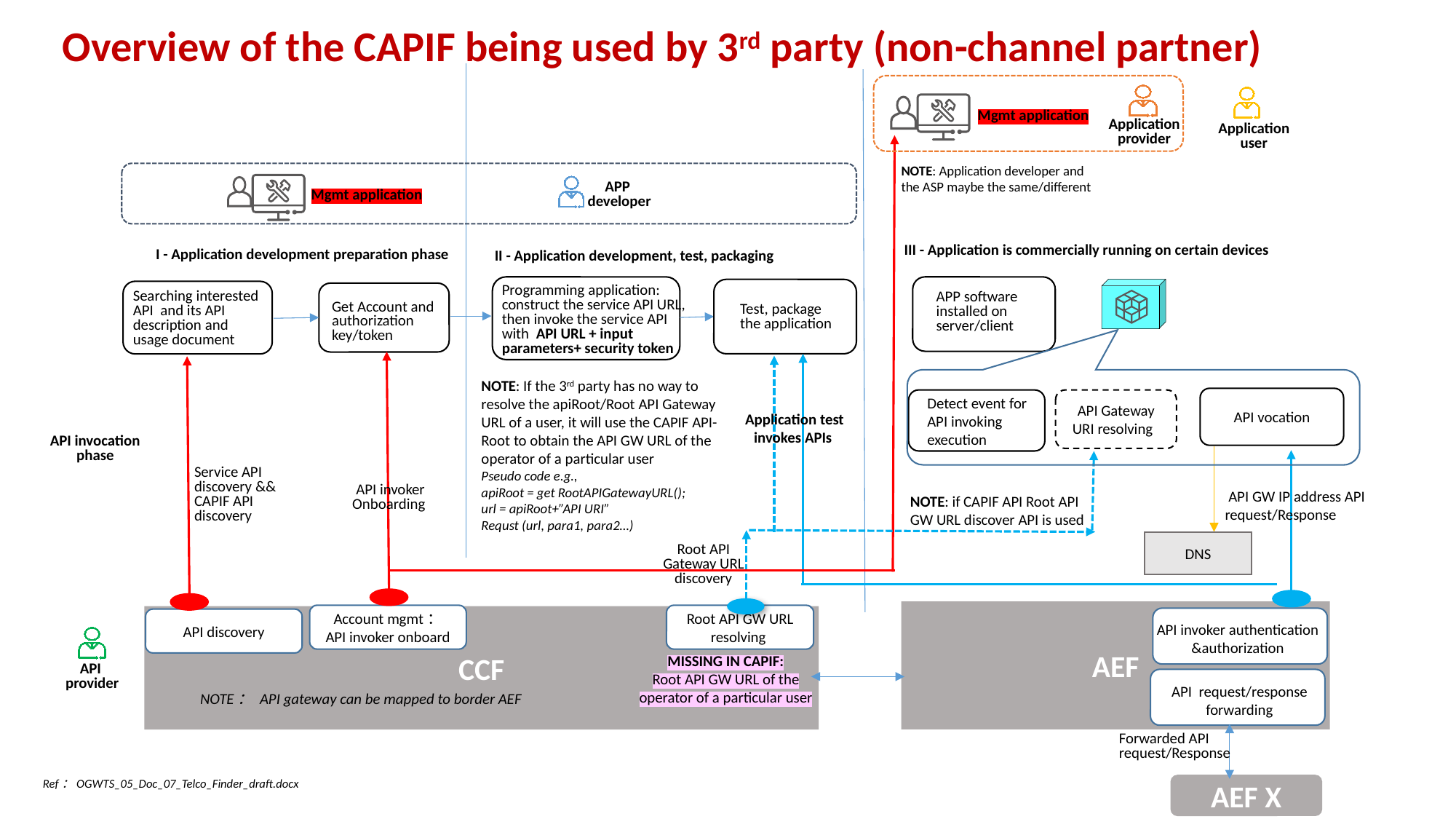

Overview of the CAPIF being used by 3rd party (non-channel partner)

Mgmt application
Application
provider
Application
user
NOTE: Application developer and the ASP maybe the same/different

APP
developer

Mgmt application
III - Application is commercially running on certain devices
I - Application development preparation phase
II - Application development, test, packaging

Programming application: construct the service API URL, then invoke the service API with  API URL + input parameters+ security token

Searching interested API  and its API description and usage document
APP software installed on server/client
Get Account and authorization key/token
Test, package the application

NOTE: If the 3rd party has no way to resolve the apiRoot/Root API Gateway URL of a user, it will use the CAPIF API- Root to obtain the API GW URL of the operator of a particular user
Pseudo code e.g.,
apiRoot = get RootAPIGatewayURL();
url = apiRoot+”API URI”
Requst (url, para1, para2…)

Detect event for API invoking  execution
API vocation
API Gateway URI resolving

Application test invokes APIs
API invocation phase
API invoker Onboarding
Service API discovery && CAPIF API discovery
 API GW IP address API request/Response
NOTE: if CAPIF API Root API GW URL discover API is used
Root API Gateway URL discovery
DNS

AEF
Account mgmt：
API invoker onboard
Root API GW URL resolving
CCF

API discovery
API invoker authentication &authorization

MISSING IN CAPIF:
Root API GW URL of the operator of a particular user
API
provider

API  request/response forwarding
NOTE： API gateway can be mapped to border AEF
Forwarded API request/Response
Ref：OGWTS_05_Doc_07_Telco_Finder_draft.docx
AEF X